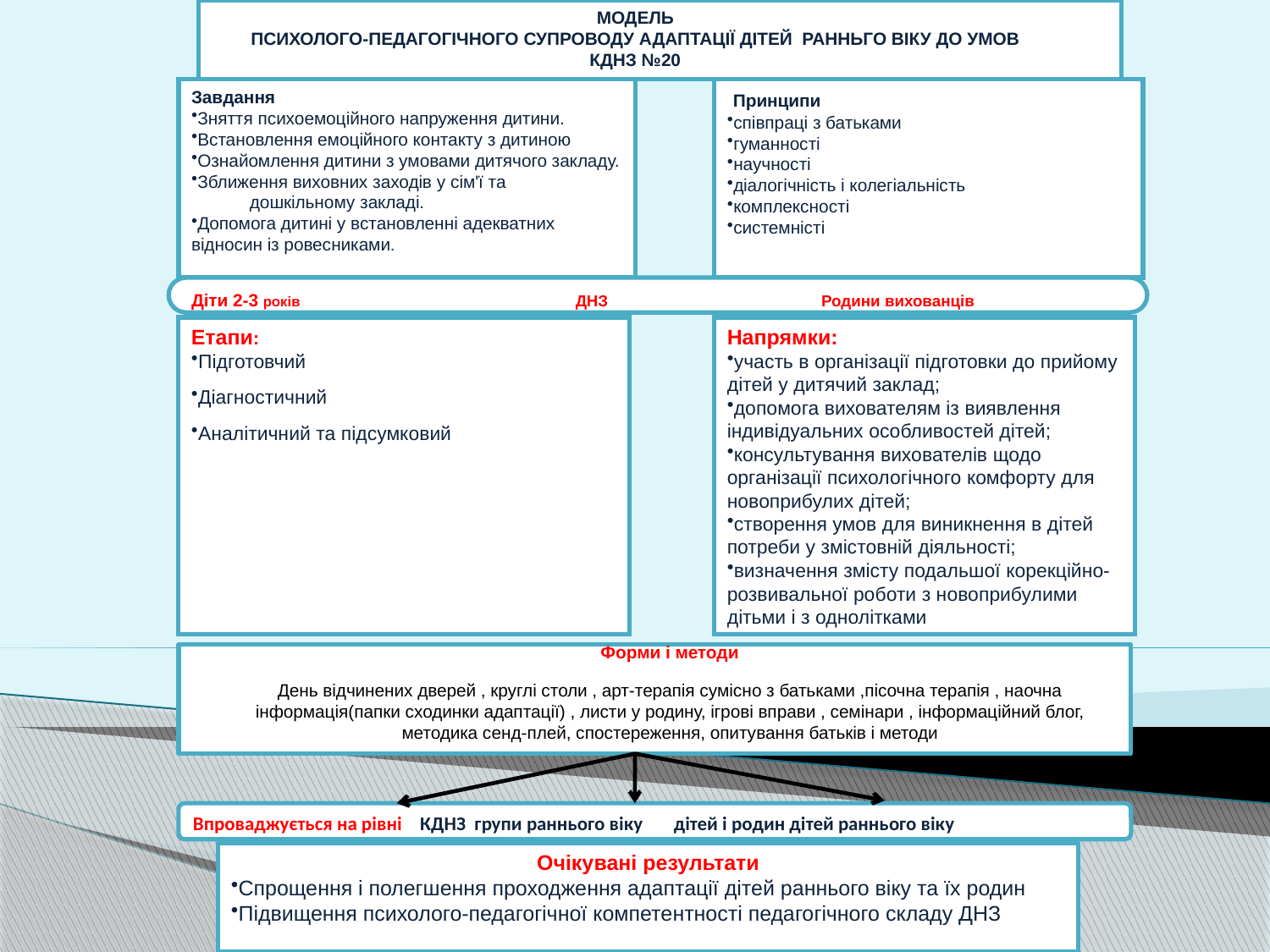

МОДЕЛЬ
ПСИХОЛОГО-ПЕДАГОГІЧНОГО СУПРОВОДУ АДАПТАЦІЇ ДІТЕЙ  РАННЬГО ВІКУ ДО УМОВ КДНЗ №20

Завдання
Зняття психоемоційного напруження дитини.
Встановлення емоційного контакту з дитиною
Ознайомлення дитини з умовами дитячого закладу.
Зближення виховних заходів у сім'ї та
            дошкільному закладі.
Допомога дитині у встановленні адекватних відносин із ровесниками.
 Принципи
співпраці з батьками
гуманності
научності
діалогічність і колегіальність
комплексності
системністі

																																																																																																																																				СУБ’ЄКТИ СУПРОВОДУ
																																																																																																					Алгоритм р

 Діти 2-3 років        	 	  ДНЗ 		Родини вихованців

Етапи:
Підготовчий

Діагностичний

Аналітичний та підсумковий

Напрямки:
участь в організації підготовки до прийому дітей у дитячий заклад;
допомога вихователям із виявлення    індивідуальних особливостей дітей;
консультування вихователів щодо організації психологічного комфорту для новоприбулих дітей;
створення умов для виникнення в дітей потреби у змістовній діяльності;
визначення змісту подальшої корекційно-розвивальної роботи з новоприбулими дітьми і з однолітками
Форми і методи
День відчинених дверей , круглі столи , арт-терапія сумісно з батьками ,пісочна терапія , наочна інформація(папки сходинки адаптації) , листи у родину, ігрові вправи , семінари , інформаційний блог, методика сенд-плей, спостереження, опитування батьків і методи
#
Впроваджується на рівні    КДНЗ  групи раннього віку       дітей і родин дітей раннього віку
Очікувані результати
Спрощення і полегшення проходження адаптації дітей раннього віку та їх родин
Підвищення психолого-педагогічної компетентності педагогічного складу ДНЗ